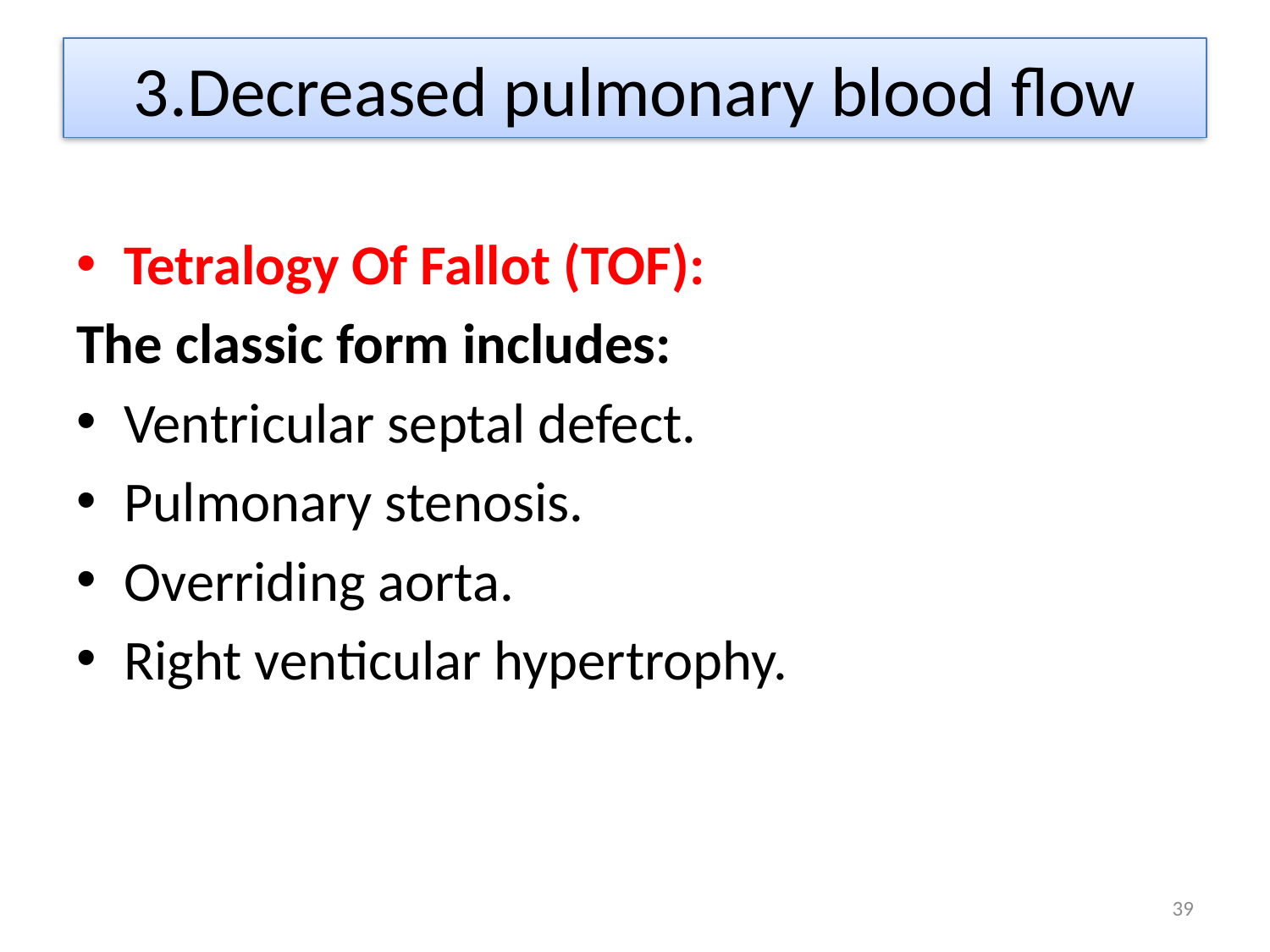

# 3.Decreased pulmonary blood flow
Tetralogy Of Fallot (TOF):
The classic form includes:
Ventricular septal defect.
Pulmonary stenosis.
Overriding aorta.
Right venticular hypertrophy.
39